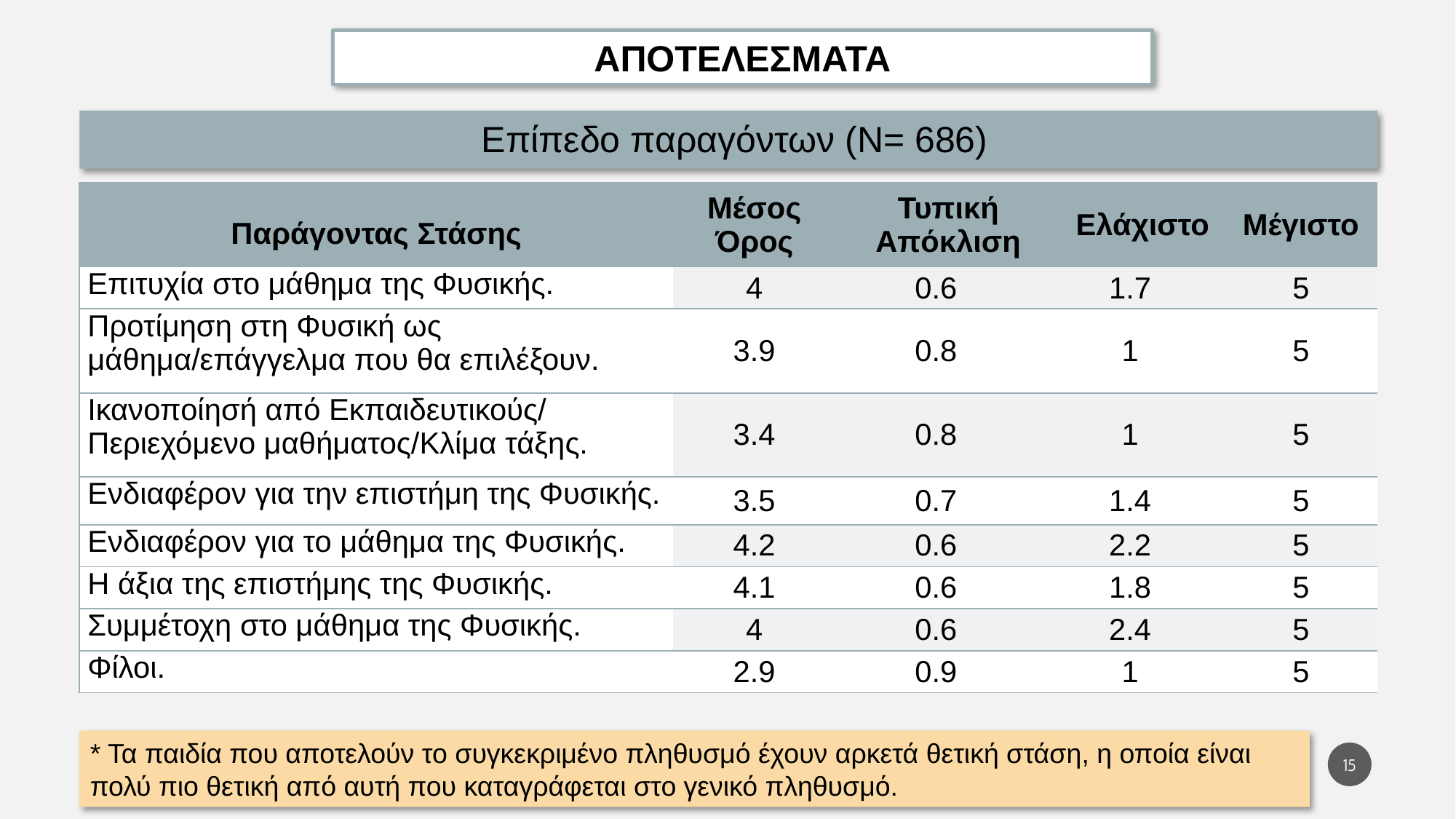

ΑΠΟΤΕΛΕΣΜΑΤΑ
Επίπεδο παραγόντων (Ν= 686)

| Παράγοντας Στάσης | Μέσος Όρος | Τυπική Απόκλιση |  | Ελάχιστο | Μέγιστο |
| --- | --- | --- | --- | --- | --- |
| Επιτυχία στο μάθημα της Φυσικής. | 4 | 0.6 | 1.7 |  | 5 |
| Προτίμηση στη Φυσική ως μάθημα/επάγγελμα που θα επιλέξουν. | 3.9 | 0.8 | 1 |  | 5 |
| Ικανοποίησή από Εκπαιδευτικούς/ Περιεχόμενο μαθήματος/Κλίμα τάξης. | 3.4 | 0.8 | 1 |  | 5 |
| Ενδιαφέρον για την επιστήμη της Φυσικής. | 3.5 | 0.7 | 1.4 |  | 5 |
| Ενδιαφέρον για το μάθημα της Φυσικής. | 4.2 | 0.6 | 2.2 |  | 5 |
| Η άξια της επιστήμης της Φυσικής. | 4.1 | 0.6 | 1.8 |  | 5 |
| Συμμέτοχη στο μάθημα της Φυσικής. | 4 | 0.6 | 2.4 |  | 5 |
| Φίλοι. | 2.9 | 0.9 | 1 |  | 5 |
* Τα παιδία που αποτελούν το συγκεκριμένο πληθυσμό έχουν αρκετά θετική στάση, η οποία είναι πολύ πιο θετική από αυτή που καταγράφεται στο γενικό πληθυσμό.
15